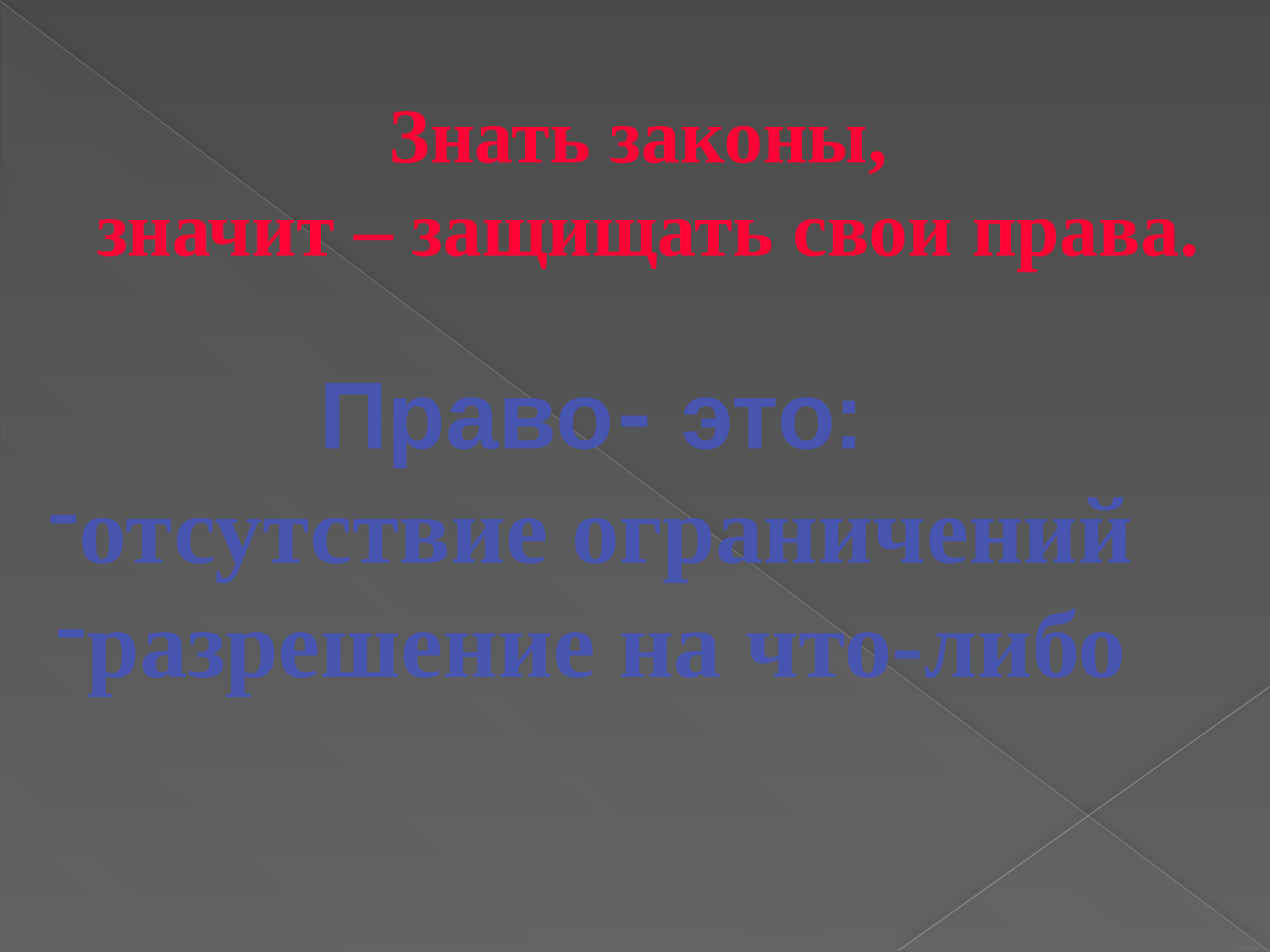

Знать законы,
 значит – защищать свои права.
Право- это:
отсутствие ограничений
разрешение на что-либо